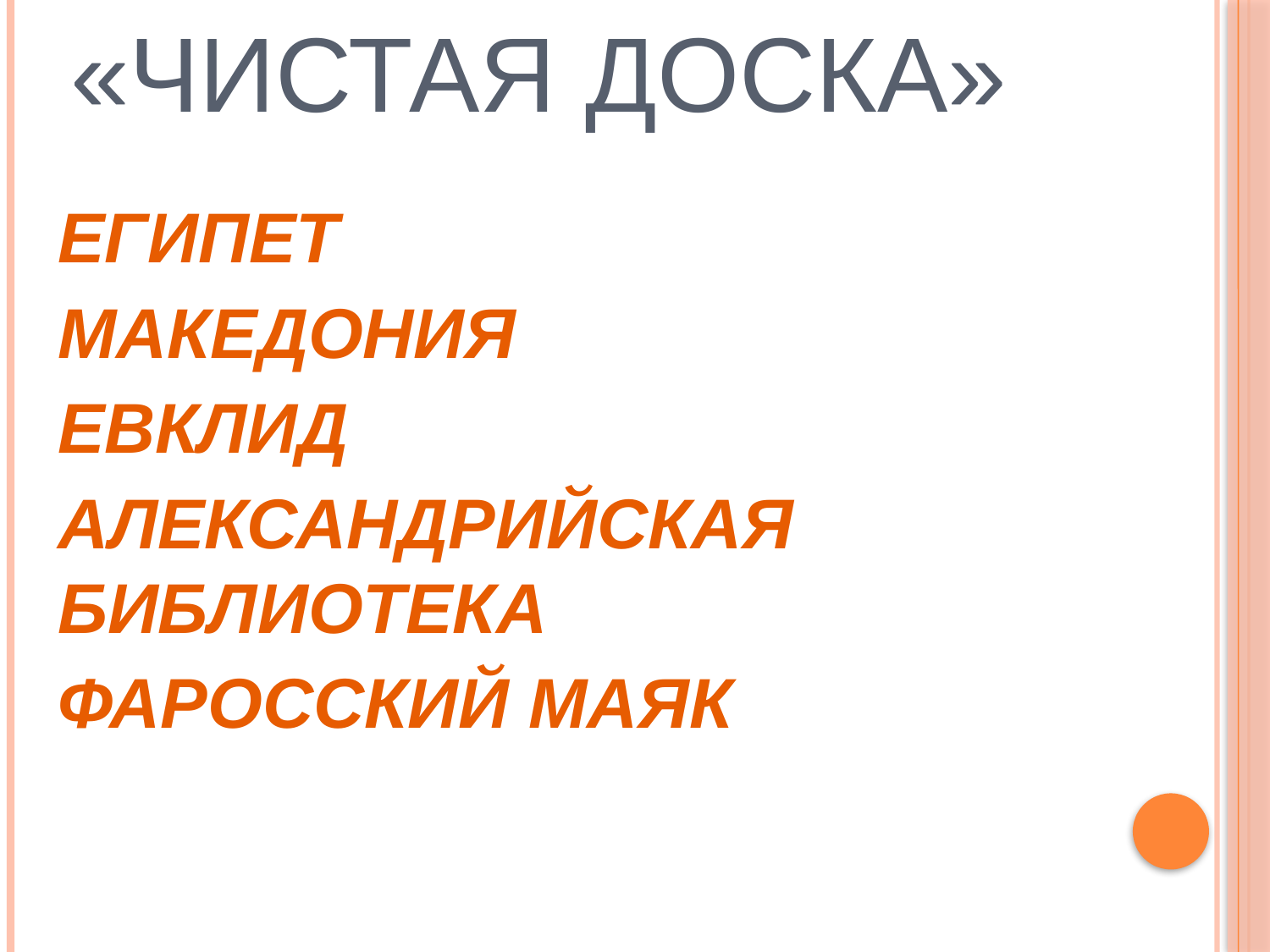

# «Чистая доска»
ЕГИПЕТ
МАКЕДОНИЯ
ЕВКЛИД
АЛЕКСАНДРИЙСКАЯ БИБЛИОТЕКА
ФАРОССКИЙ МАЯК